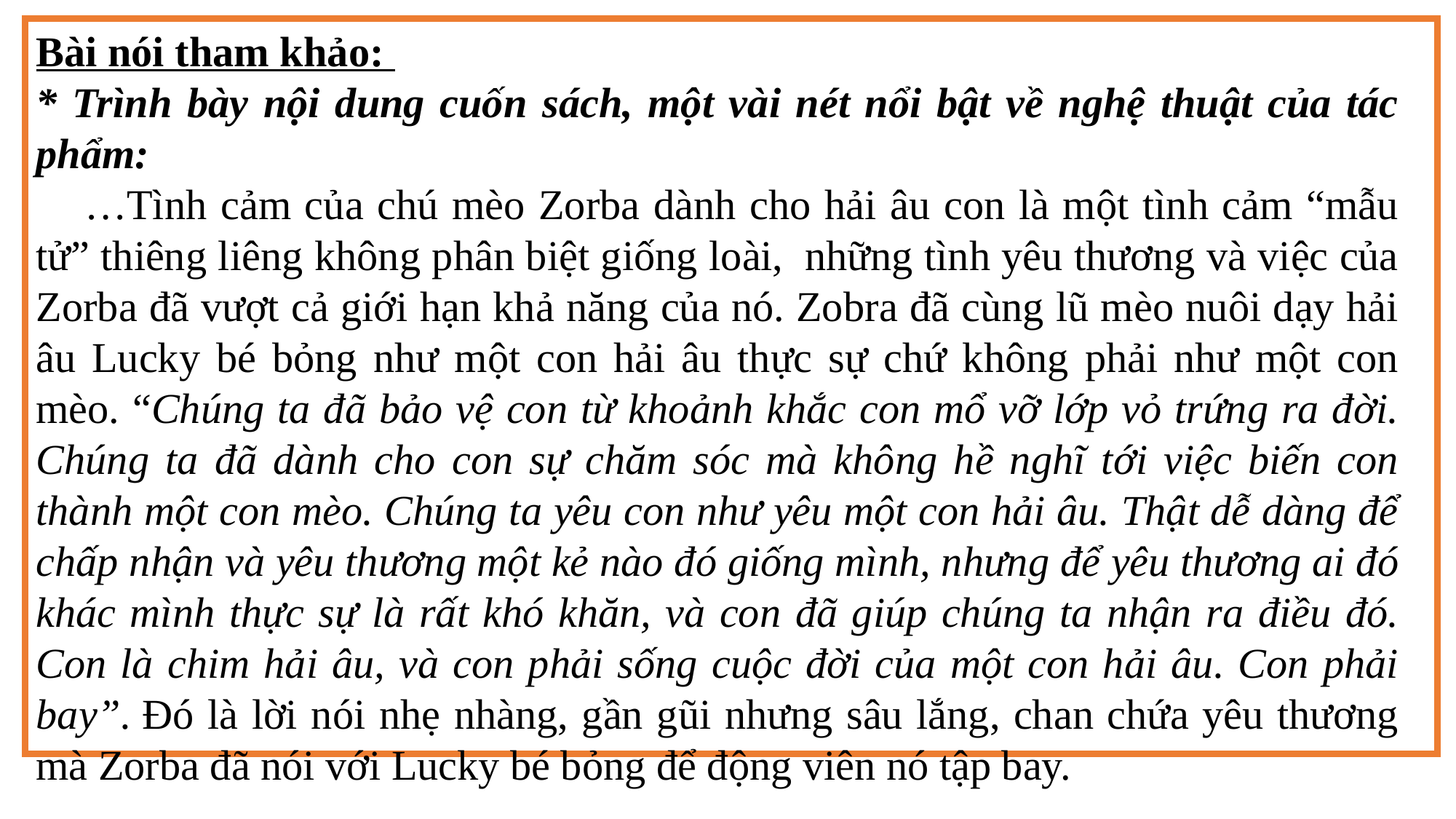

Bài nói tham khảo:
* Trình bày nội dung cuốn sách, một vài nét nổi bật về nghệ thuật của tác phẩm:
    …Tình cảm của chú mèo Zorba dành cho hải âu con là một tình cảm “mẫu tử” thiêng liêng không phân biệt giống loài,  những tình yêu thương và việc của Zorba đã vượt cả giới hạn khả năng của nó. Zobra đã cùng lũ mèo nuôi dạy hải âu Lucky bé bỏng như một con hải âu thực sự chứ không phải như một con mèo. “Chúng ta đã bảo vệ con từ khoảnh khắc con mổ vỡ lớp vỏ trứng ra đời. Chúng ta đã dành cho con sự chăm sóc mà không hề nghĩ tới việc biến con thành một con mèo. Chúng ta yêu con như yêu một con hải âu. Thật dễ dàng để chấp nhận và yêu thương một kẻ nào đó giống mình, nhưng để yêu thương ai đó khác mình thực sự là rất khó khăn, và con đã giúp chúng ta nhận ra điều đó. Con là chim hải âu, và con phải sống cuộc đời của một con hải âu. Con phải bay”. Đó là lời nói nhẹ nhàng, gần gũi nhưng sâu lắng, chan chứa yêu thương mà Zorba đã nói với Lucky bé bỏng để động viên nó tập bay.